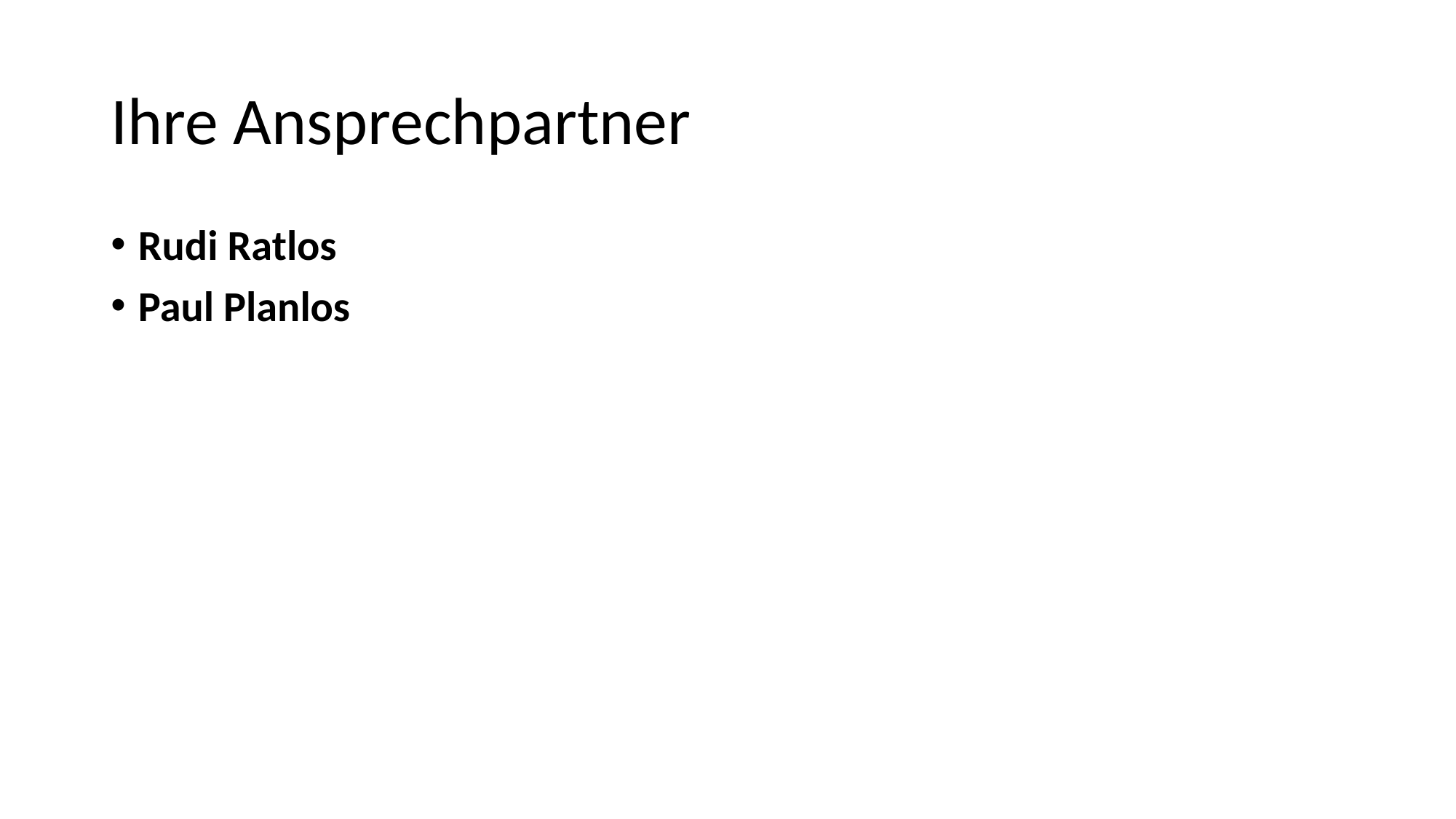

# Ihre Ansprechpartner
Rudi Ratlos
Paul Planlos